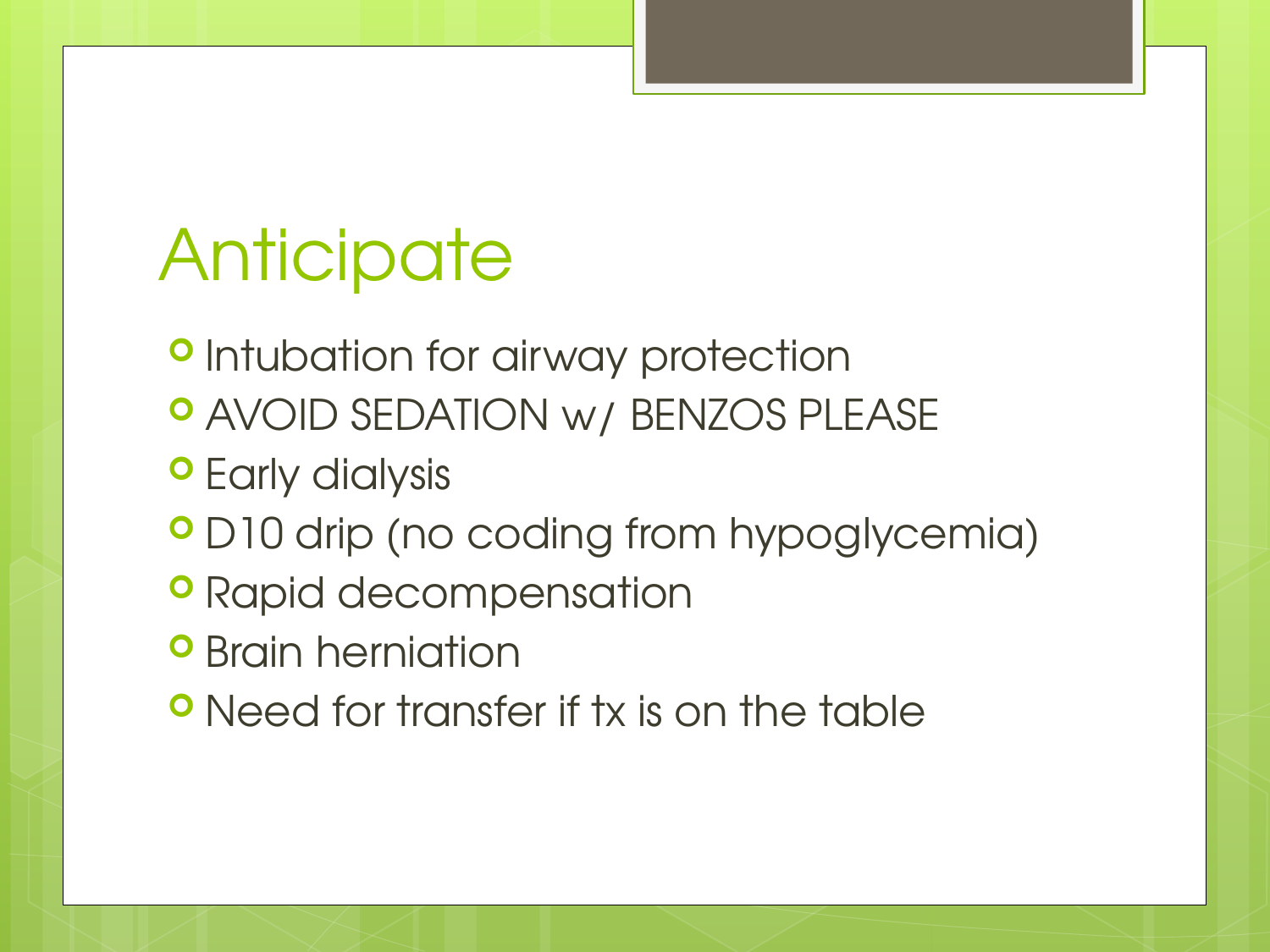

# Anticipate
Intubation for airway protection
AVOID SEDATION w/ BENZOS PLEASE
Early dialysis
D10 drip (no coding from hypoglycemia)
Rapid decompensation
Brain herniation
Need for transfer if tx is on the table